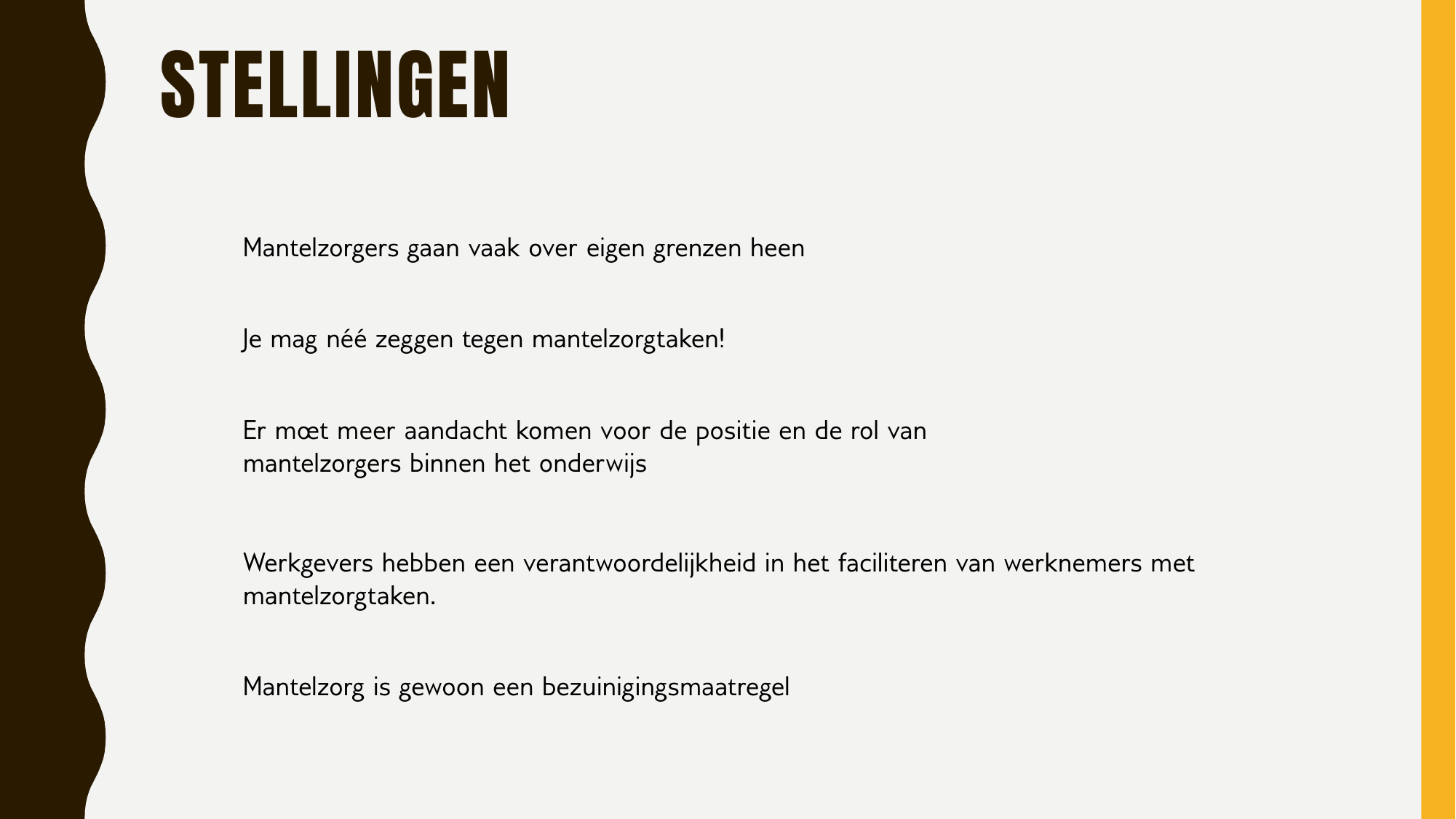

# stellingen
Mantelzorgers gaan vaak over eigen grenzen heen
Je mag néé zeggen tegen mantelzorgtaken!
Er moet meer aandacht komen voor de positie en de rol van mantelzorgers binnen het onderwijs
Werkgevers hebben een verantwoordelijkheid in het faciliteren van werknemers met mantelzorgtaken.
Mantelzorg is gewoon een bezuinigingsmaatregel